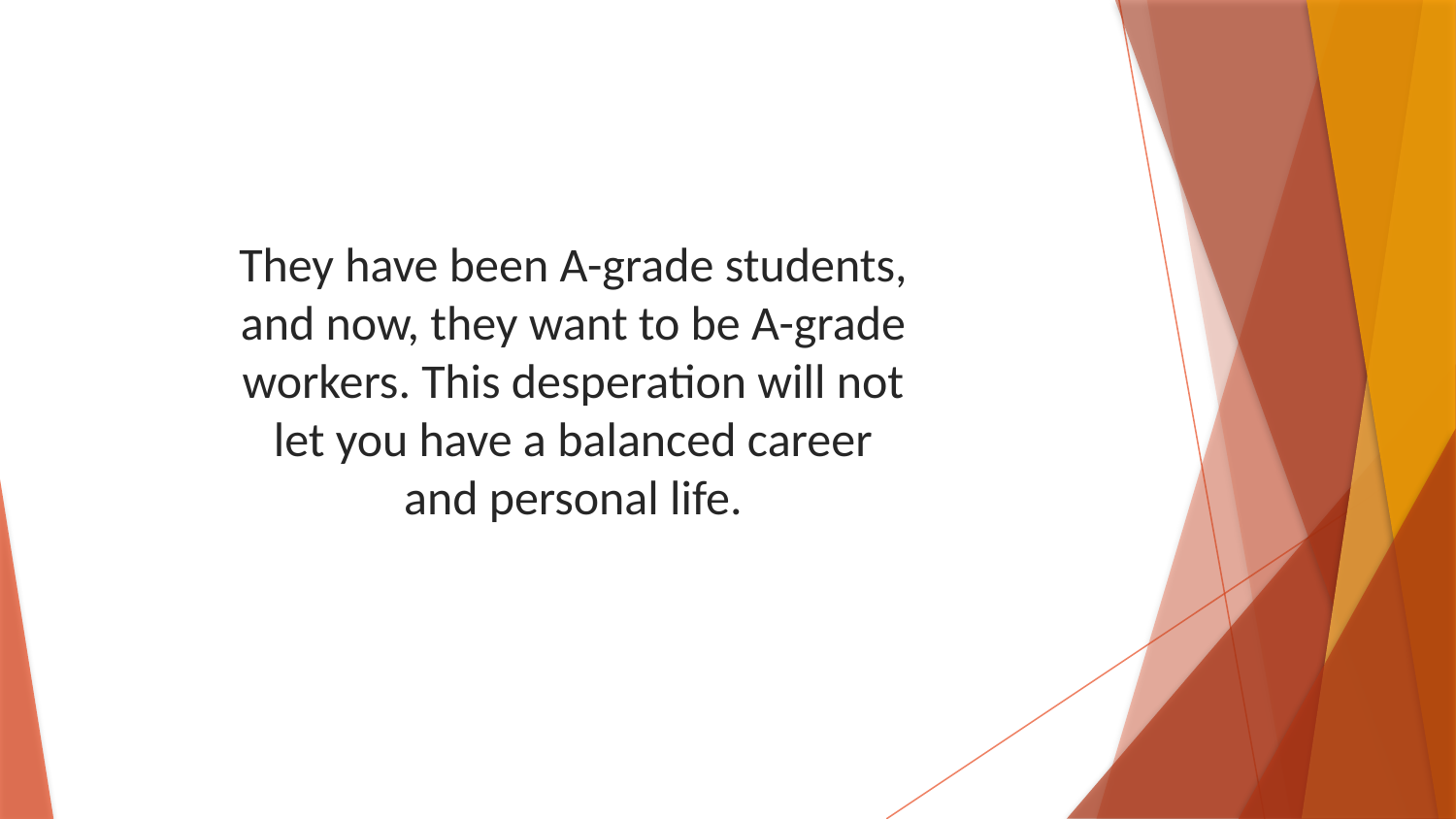

They have been A-grade students, and now, they want to be A-grade workers. This desperation will not let you have a balanced career and personal life.